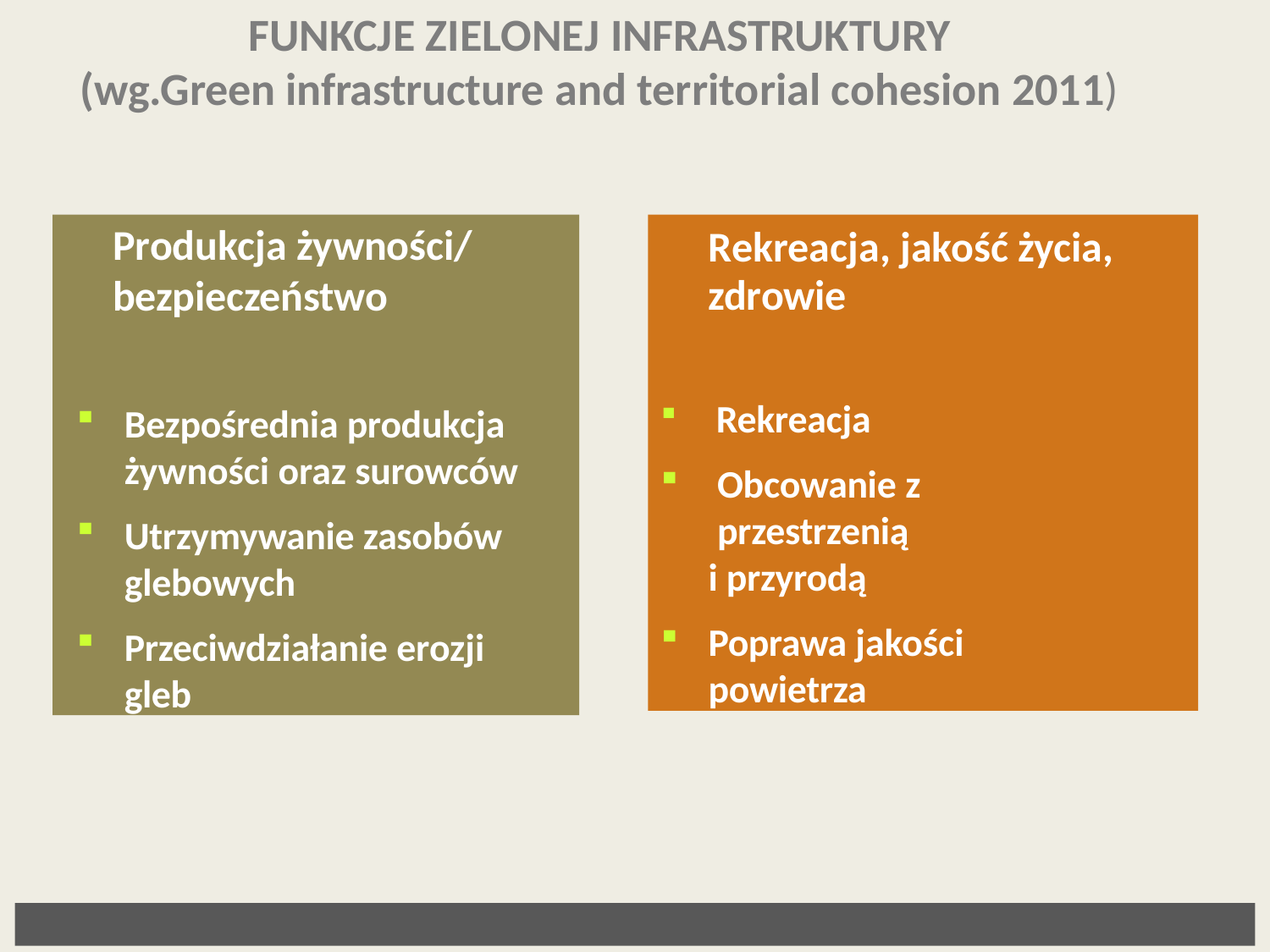

# FUNKCJE ZIELONEJ INFRASTRUKTURY
(wg.Green infrastructure and territorial cohesion 2011)
Produkcja żywności/ bezpieczeństwo

Bezpośrednia produkcja żywności oraz surowców
Utrzymywanie zasobów
glebowych
Przeciwdziałanie erozji gleb
Rekreacja, jakość życia, zdrowie

Rekreacja
Obcowanie z przestrzenią
i przyrodą
Poprawa jakości powietrza